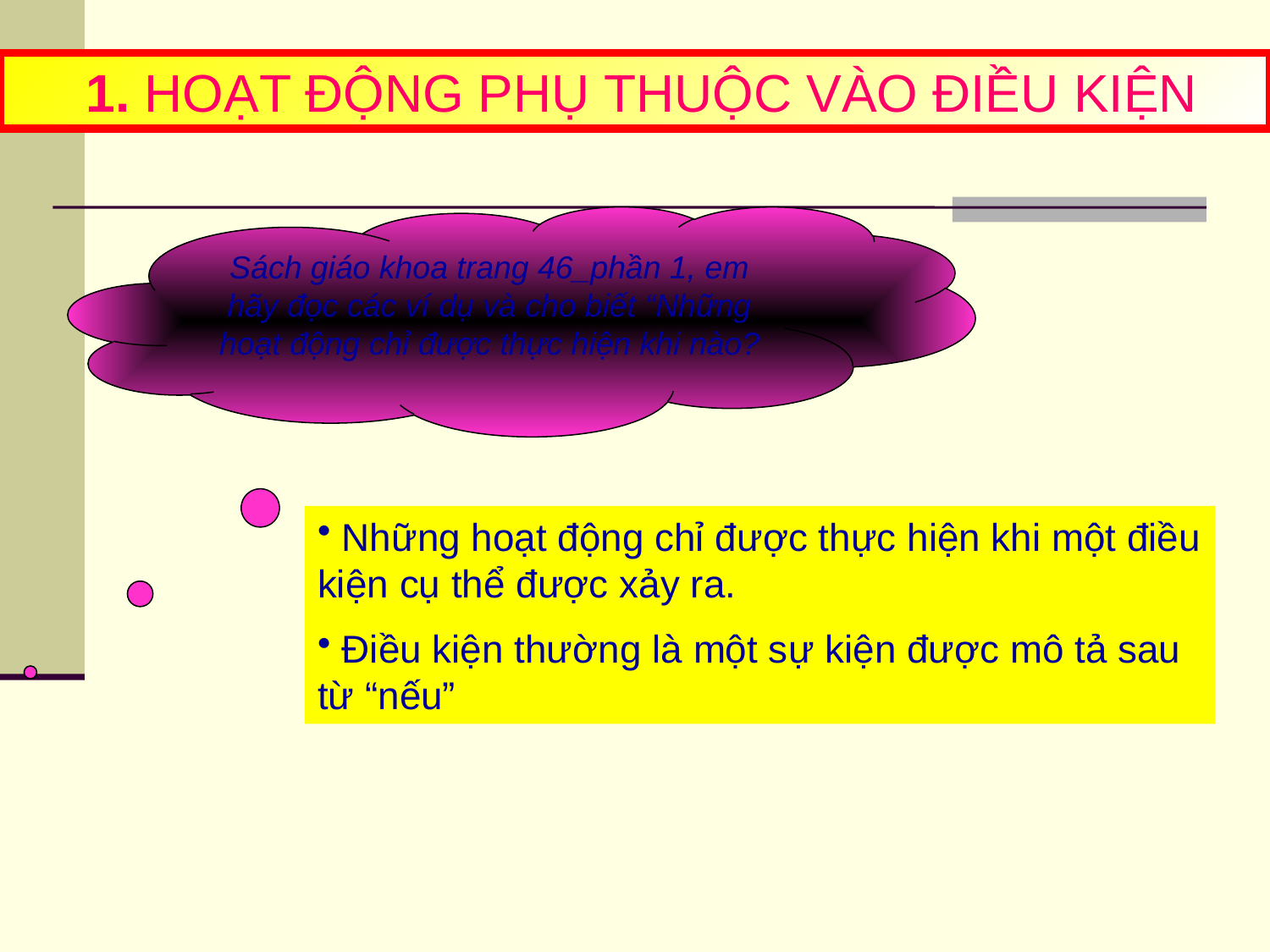

1. HOẠT ĐỘNG PHỤ THUỘC VÀO ĐIỀU KIỆN
Sách giáo khoa trang 46_phần 1, em hãy đọc các ví dụ và cho biết “Những hoạt động chỉ được thực hiện khi nào?
 Những hoạt động chỉ được thực hiện khi một điều kiện cụ thể được xảy ra.
 Điều kiện thường là một sự kiện được mô tả sau từ “nếu”